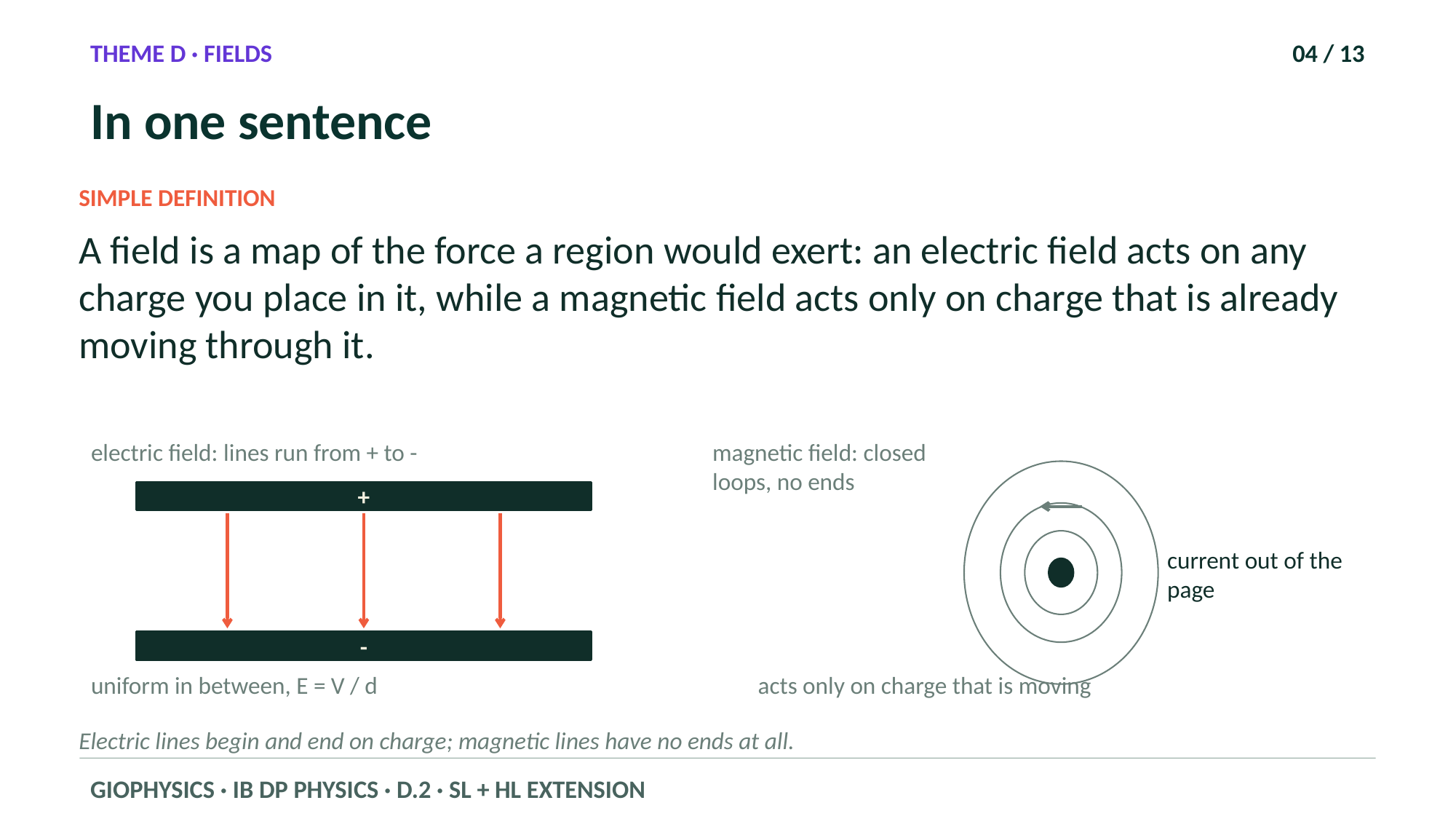

THEME D · FIELDS
04 / 13
In one sentence
SIMPLE DEFINITION
A field is a map of the force a region would exert: an electric field acts on any charge you place in it, while a magnetic field acts only on charge that is already moving through it.
electric field: lines run from + to -
magnetic field: closed loops, no ends

+

current out of the page

-
uniform in between, E = V / d
acts only on charge that is moving
Electric lines begin and end on charge; magnetic lines have no ends at all.

GIOPHYSICS · IB DP PHYSICS · D.2 · SL + HL EXTENSION